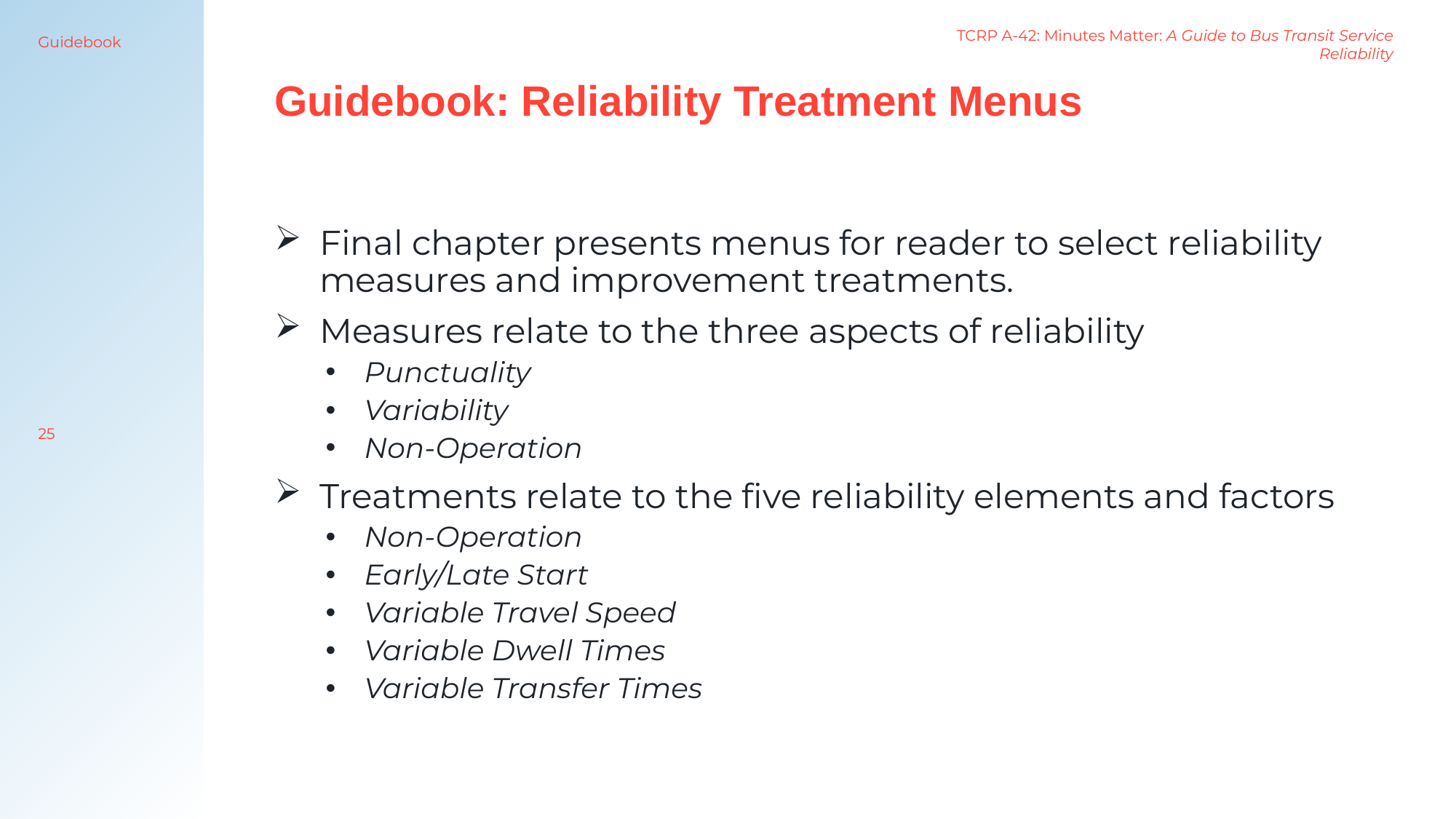

TCRP A-42: Minutes Matter: A Guide to Bus Transit Service Reliability
Guidebook
Guidebook: Reliability Treatment Menus
Final chapter presents menus for reader to select reliability measures and improvement treatments.
Measures relate to the three aspects of reliability
Punctuality
Variability
Non-Operation
Treatments relate to the five reliability elements and factors
Non-Operation
Early/Late Start
Variable Travel Speed
Variable Dwell Times
Variable Transfer Times
25